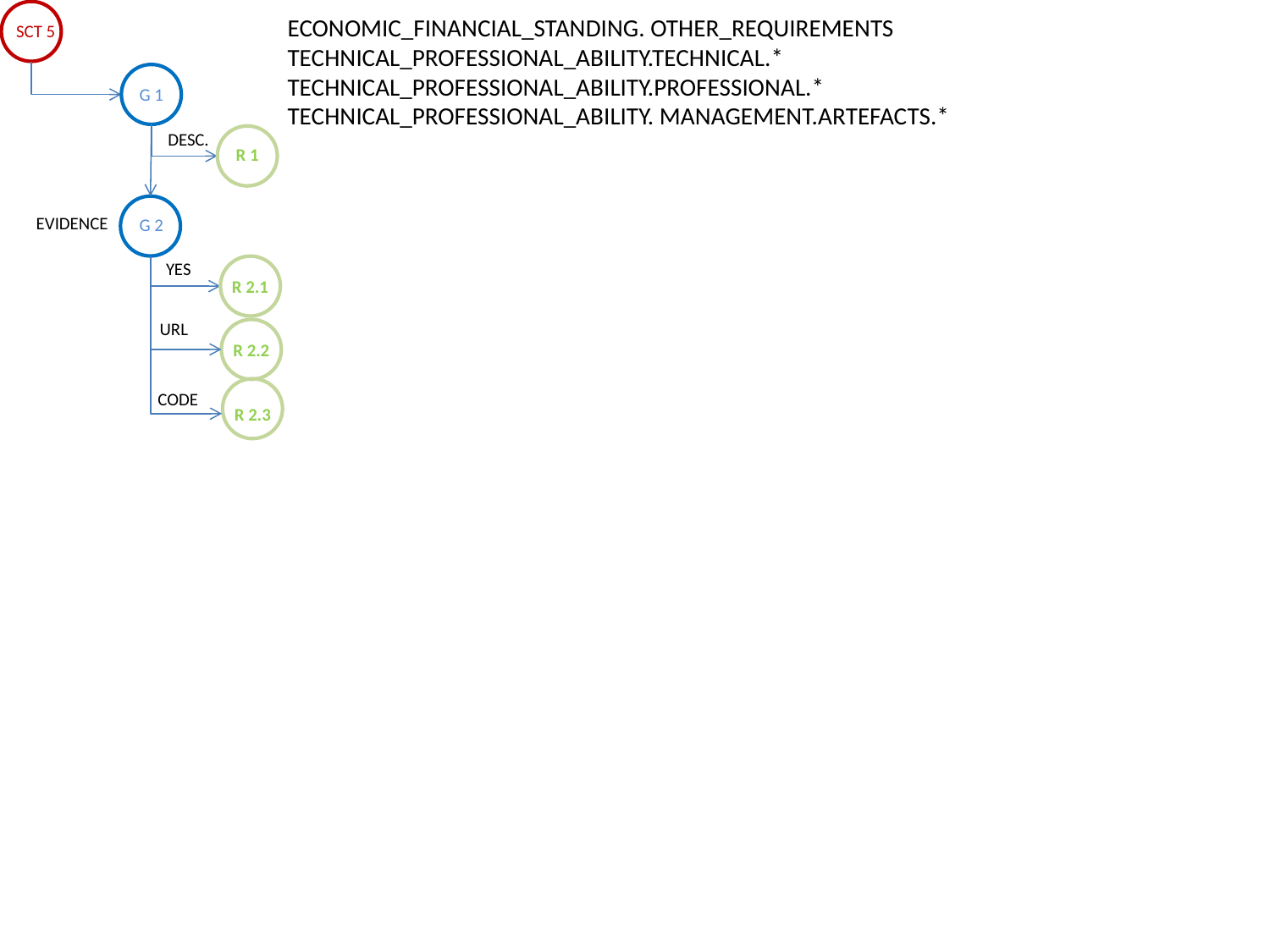

ECONOMIC_FINANCIAL_STANDING. OTHER_REQUIREMENTS
TECHNICAL_PROFESSIONAL_ABILITY.TECHNICAL.*
TECHNICAL_PROFESSIONAL_ABILITY.PROFESSIONAL.*
TECHNICAL_PROFESSIONAL_ABILITY. MANAGEMENT.ARTEFACTS.*
SCT 5

G 1
DESC.

R 1

EVIDENCE
G 2
YES

R 2.1
URL

R 2.2

CODE
R 2.3